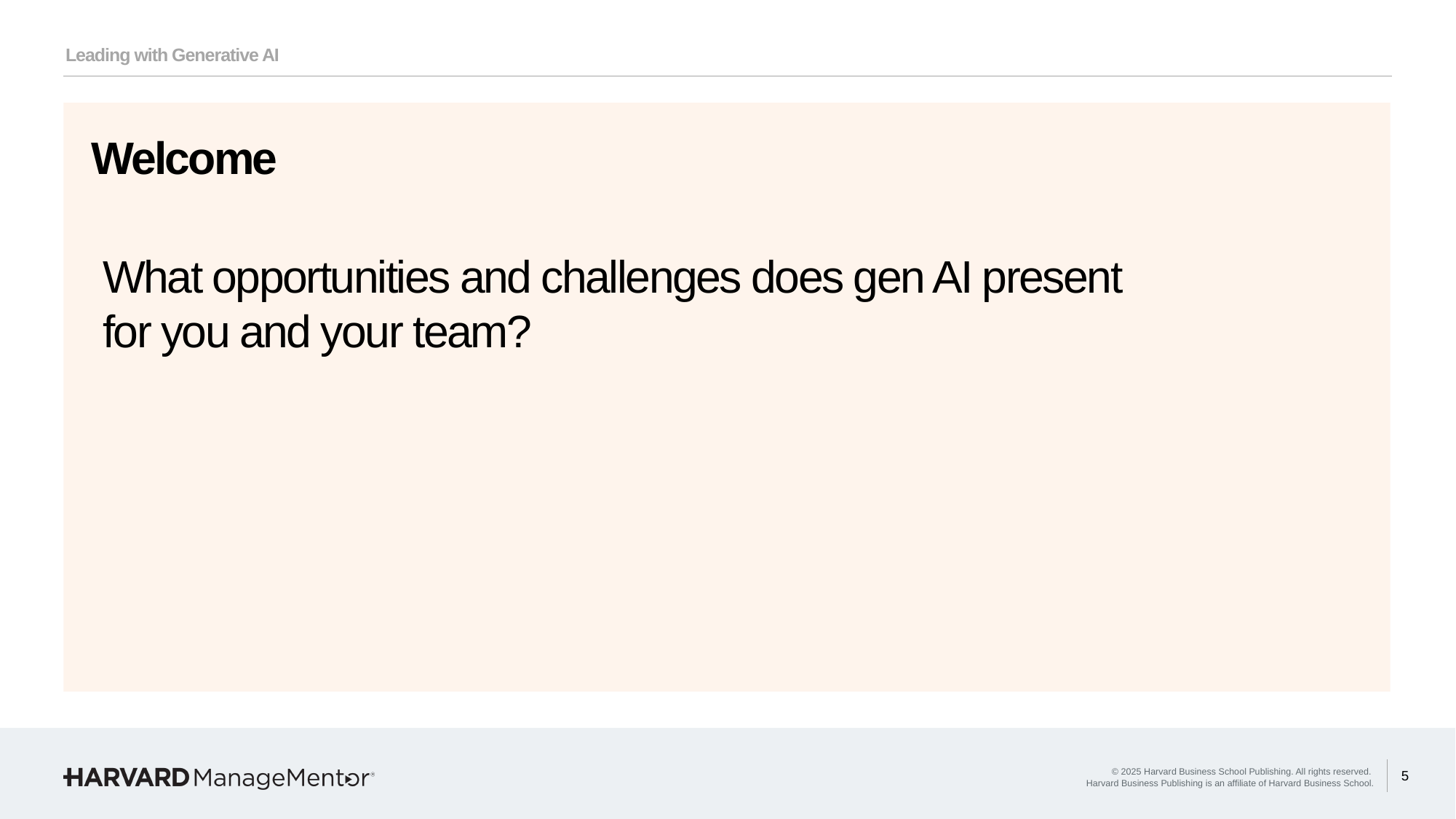

# Welcome
What opportunities and challenges does gen AI present for you and your team?